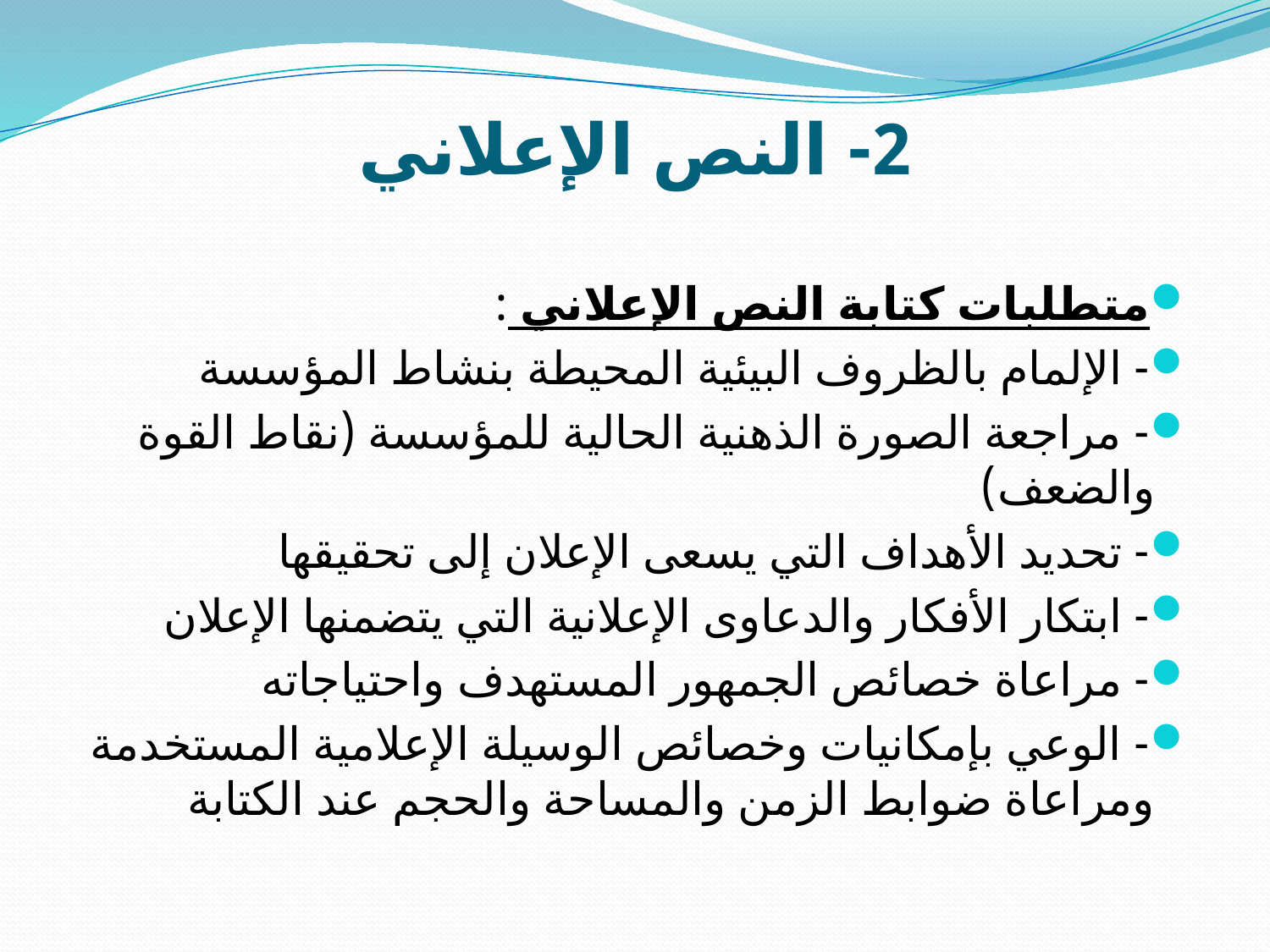

# 2- النص الإعلاني
متطلبات كتابة النص الإعلاني :
- الإلمام بالظروف البيئية المحيطة بنشاط المؤسسة
- مراجعة الصورة الذهنية الحالية للمؤسسة (نقاط القوة والضعف)
- تحديد الأهداف التي يسعى الإعلان إلى تحقيقها
- ابتكار الأفكار والدعاوى الإعلانية التي يتضمنها الإعلان
- مراعاة خصائص الجمهور المستهدف واحتياجاته
- الوعي بإمكانيات وخصائص الوسيلة الإعلامية المستخدمة ومراعاة ضوابط الزمن والمساحة والحجم عند الكتابة